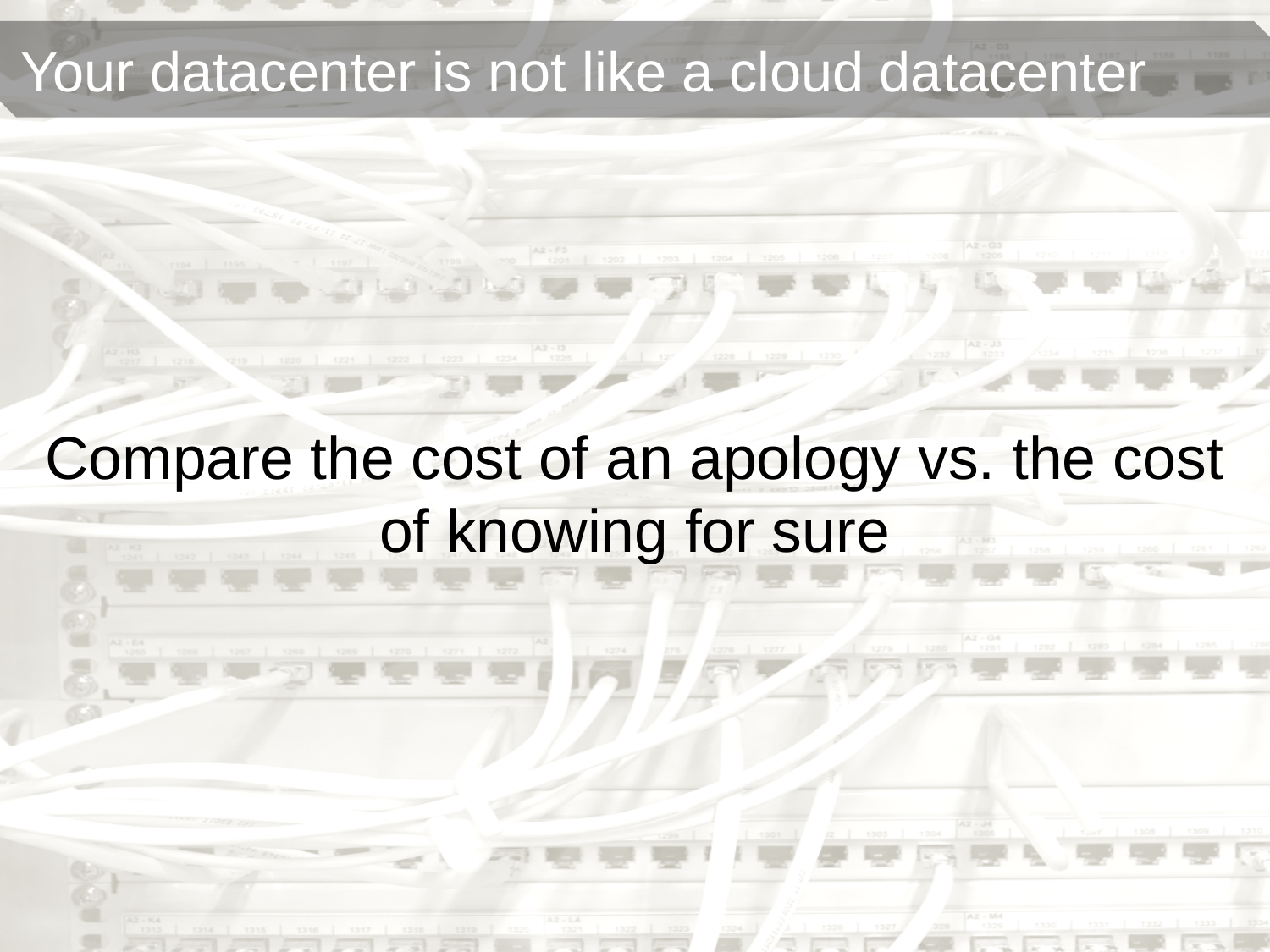

Compare the cost of an apology vs. the cost of knowing for sure